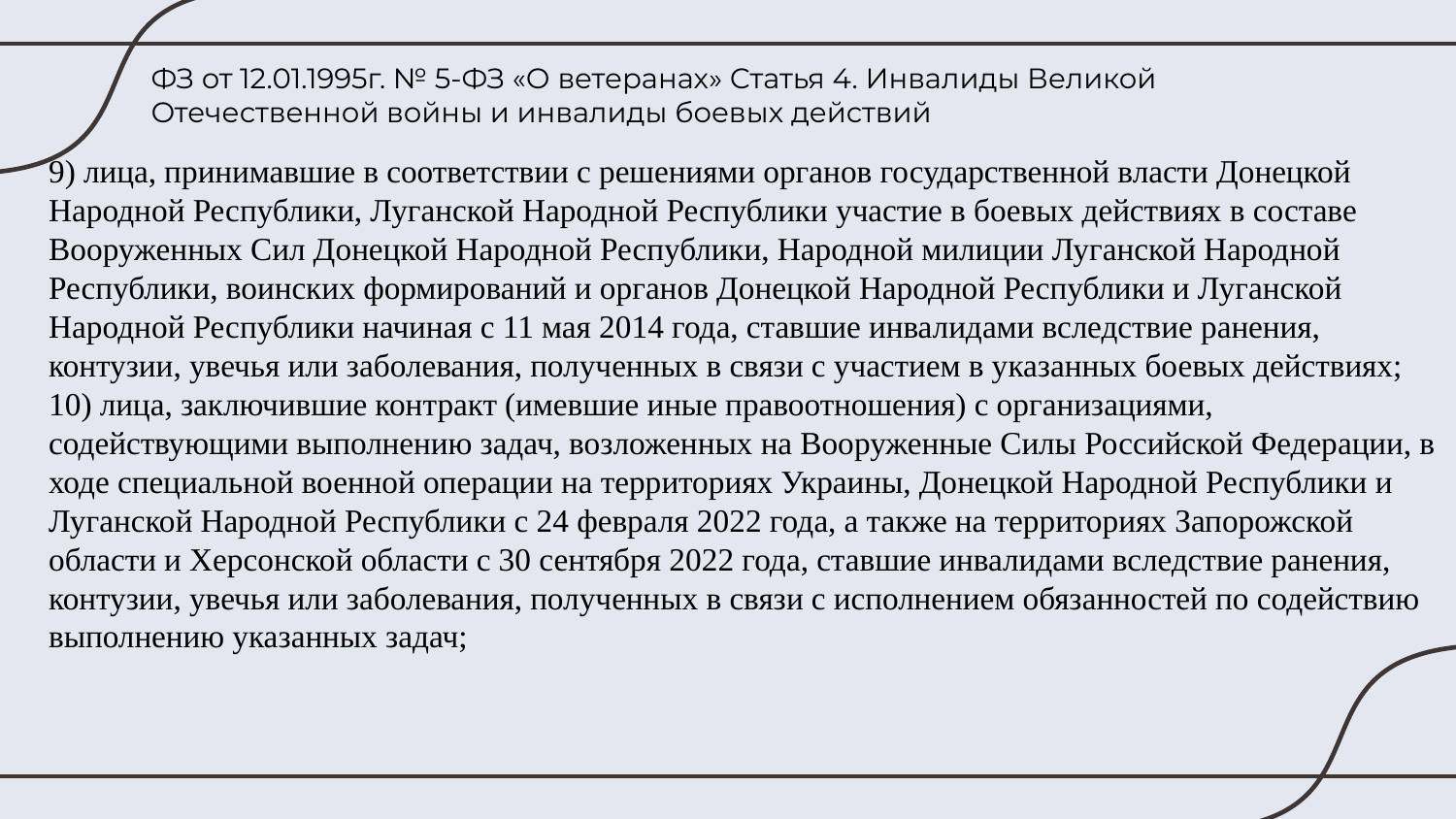

ФЗ от 12.01.1995г. № 5-ФЗ «О ветеранах» Статья 4. Инвалиды Великой Отечественной войны и инвалиды боевых действий
# 9) лица, принимавшие в соответствии с решениями органов государственной власти Донецкой Народной Республики, Луганской Народной Республики участие в боевых действиях в составе Вооруженных Сил Донецкой Народной Республики, Народной милиции Луганской Народной Республики, воинских формирований и органов Донецкой Народной Республики и Луганской Народной Республики начиная с 11 мая 2014 года, ставшие инвалидами вследствие ранения, контузии, увечья или заболевания, полученных в связи с участием в указанных боевых действиях; 10) лица, заключившие контракт (имевшие иные правоотношения) с организациями, содействующими выполнению задач, возложенных на Вооруженные Силы Российской Федерации, в ходе специальной военной операции на территориях Украины, Донецкой Народной Республики и Луганской Народной Республики с 24 февраля 2022 года, а также на территориях Запорожской области и Херсонской области с 30 сентября 2022 года, ставшие инвалидами вследствие ранения, контузии, увечья или заболевания, полученных в связи с исполнением обязанностей по содействию выполнению указанных задач;